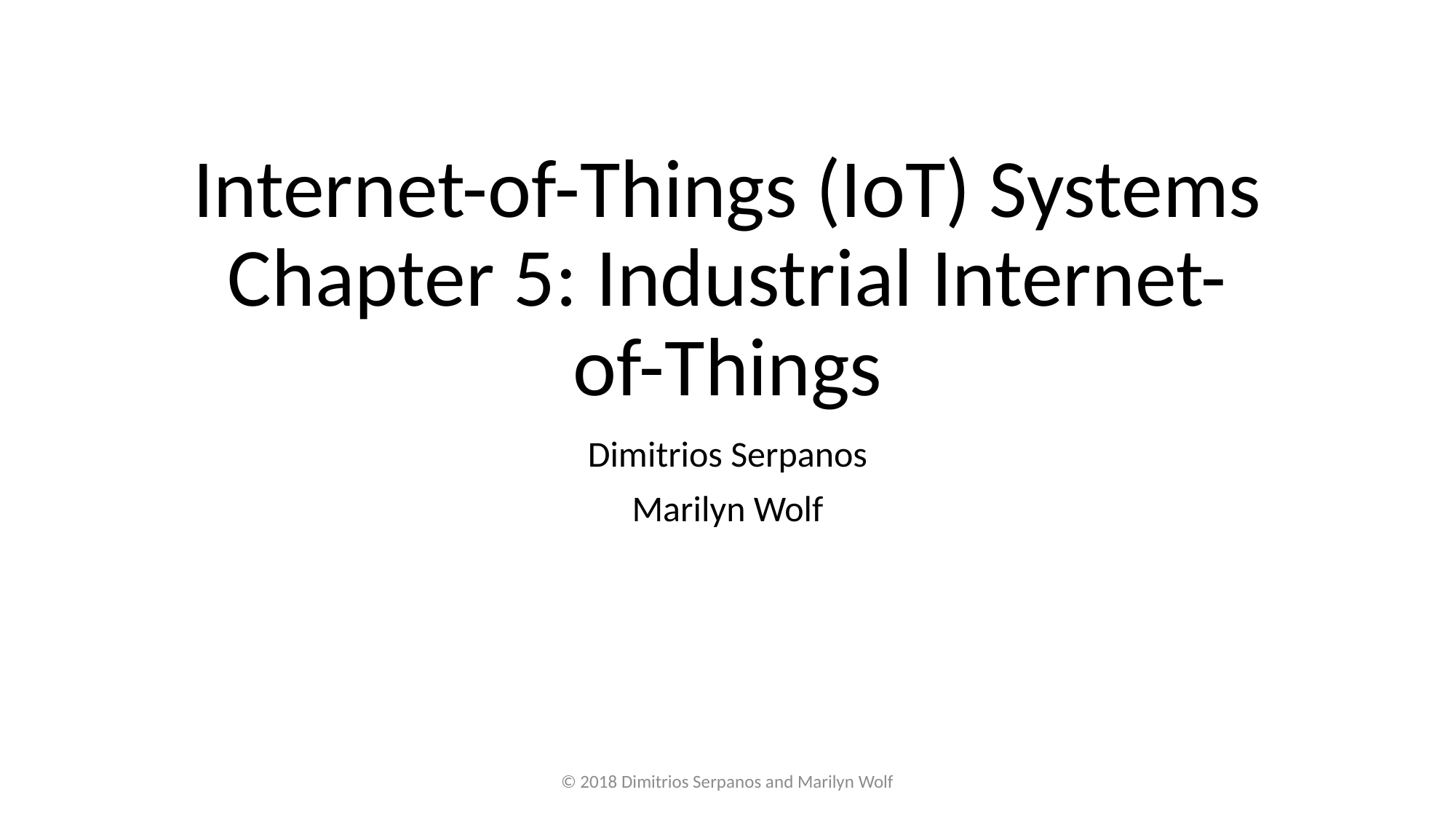

# Internet-of-Things (IoT) Systems Chapter 5: Industrial Internet-of-Things
Dimitrios Serpanos
Marilyn Wolf
© 2018 Dimitrios Serpanos and Marilyn Wolf